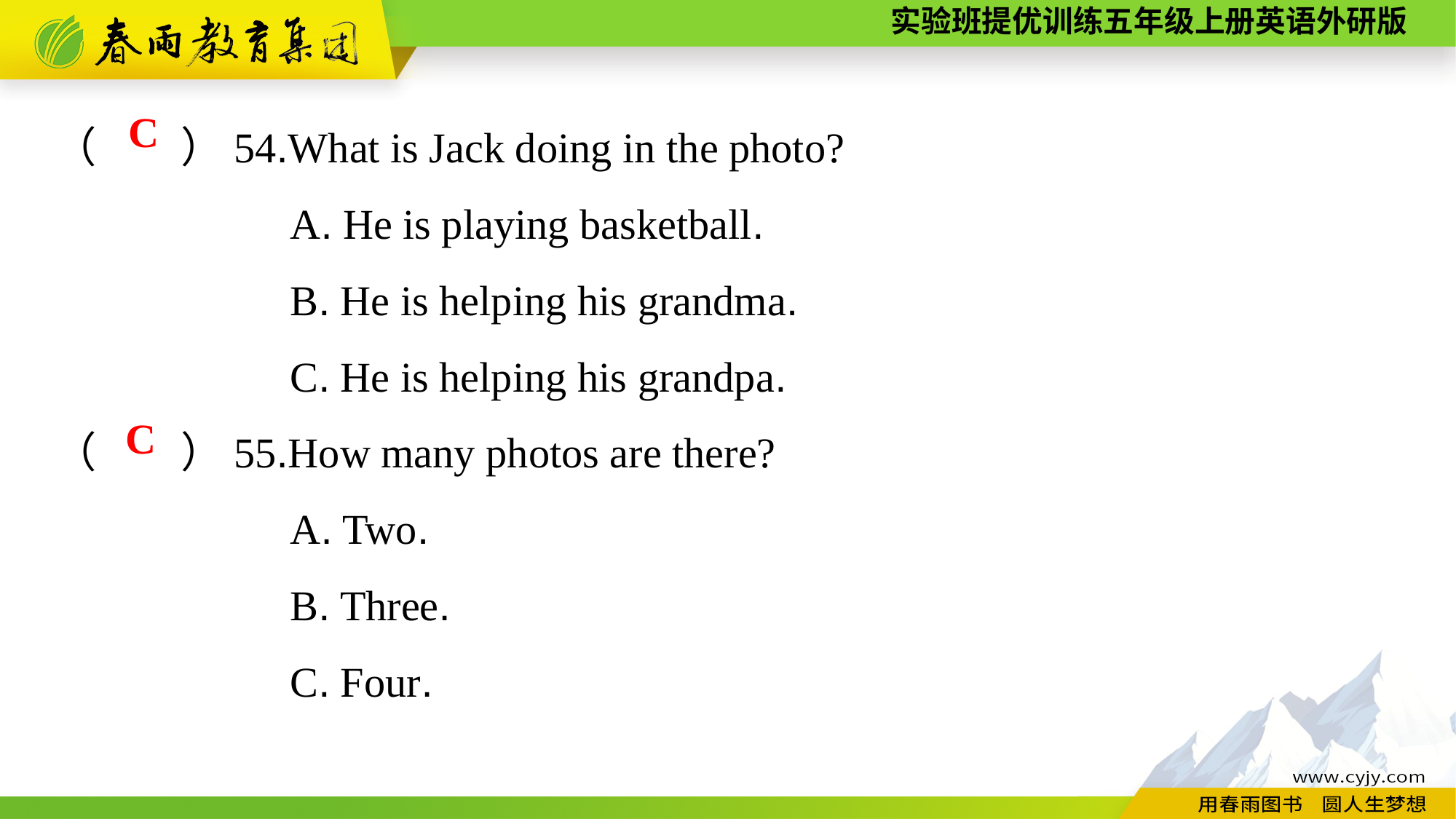

（　　）54.What is Jack doing in the photo?
A. He is playing basketball.
B. He is helping his grandma.
C. He is helping his grandpa.
（　　）55.How many photos are there?
A. Two.
B. Three.
C. Four.
C
C